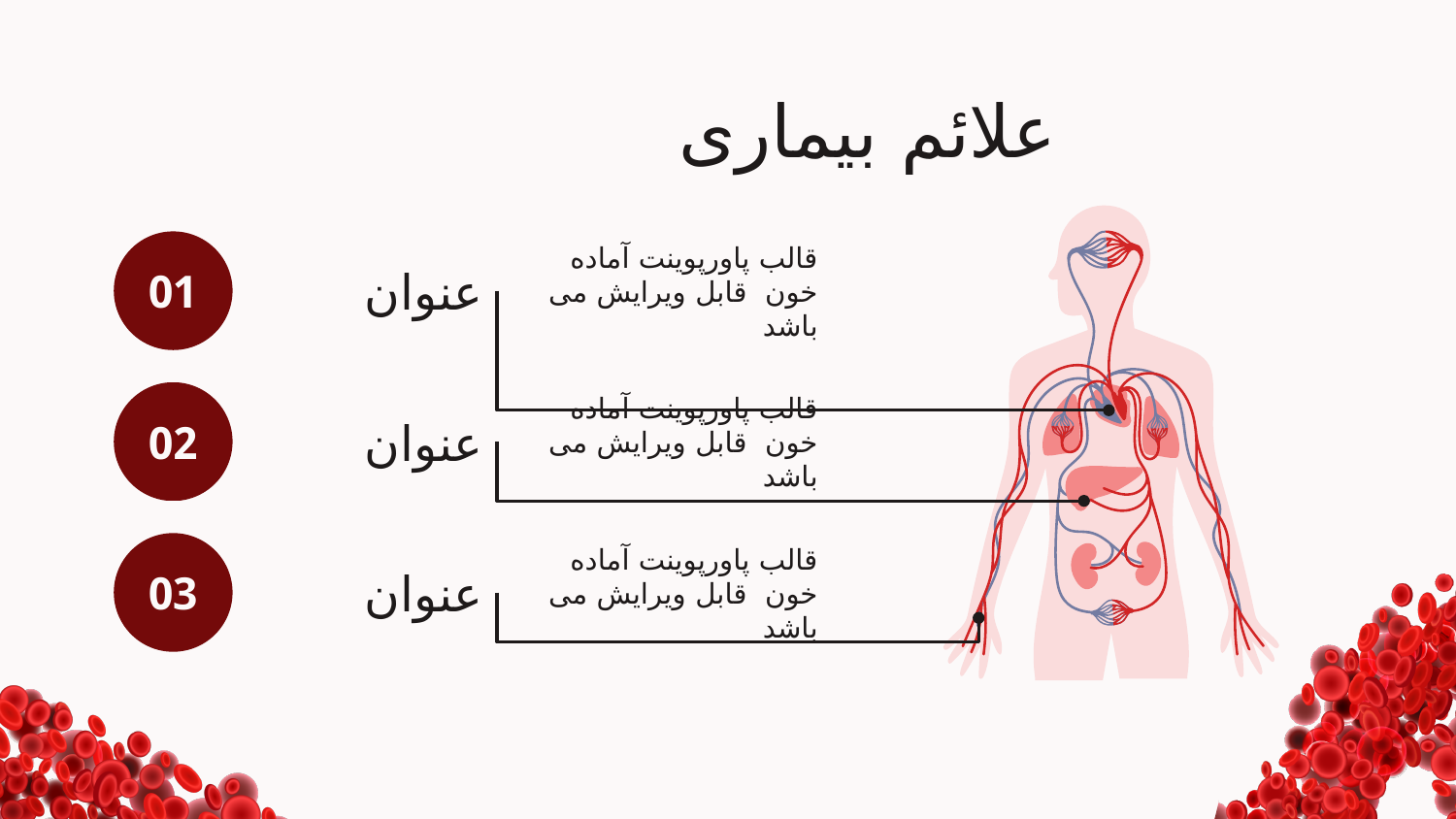

# علائم بیماری
01

عنوان
قالب پاورپوینت آماده خون  قابل ویرایش می باشد

02

عنوان
قالب پاورپوینت آماده خون  قابل ویرایش می باشد

03

عنوان
قالب پاورپوینت آماده خون  قابل ویرایش می باشد